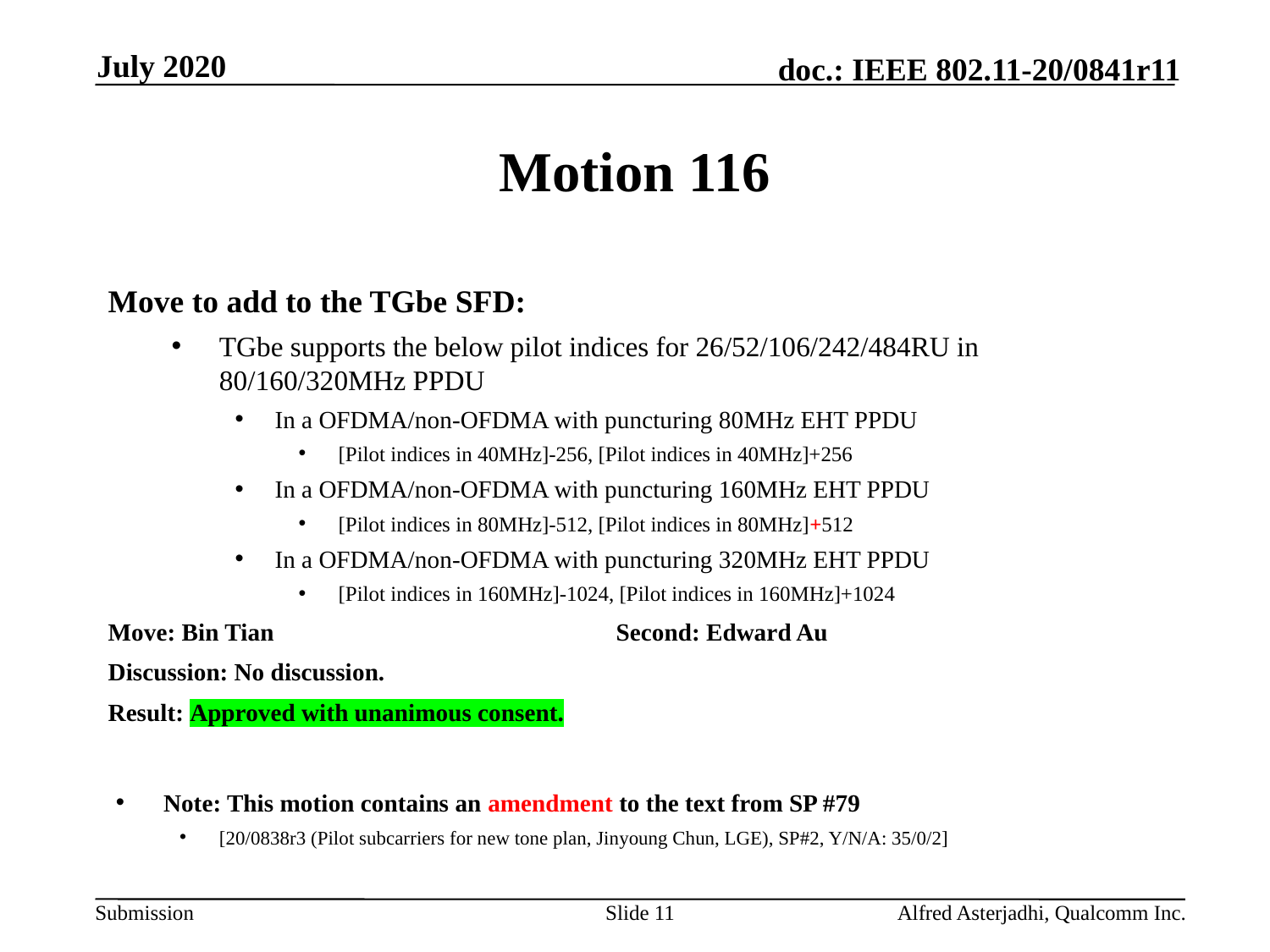

July 2020
# Motion 116
Move to add to the TGbe SFD:
TGbe supports the below pilot indices for 26/52/106/242/484RU in 80/160/320MHz PPDU
In a OFDMA/non-OFDMA with puncturing 80MHz EHT PPDU
[Pilot indices in 40MHz]-256, [Pilot indices in 40MHz]+256
In a OFDMA/non-OFDMA with puncturing 160MHz EHT PPDU
[Pilot indices in 80MHz]-512, [Pilot indices in 80MHz]+512
In a OFDMA/non-OFDMA with puncturing 320MHz EHT PPDU
[Pilot indices in 160MHz]-1024, [Pilot indices in 160MHz]+1024
Move: Bin Tian			Second: Edward Au
Discussion: No discussion.
Result: Approved with unanimous consent.

Note: This motion contains an amendment to the text from SP #79
[20/0838r3 (Pilot subcarriers for new tone plan, Jinyoung Chun, LGE), SP#2, Y/N/A: 35/0/2]
Slide 11
Alfred Asterjadhi, Qualcomm Inc.